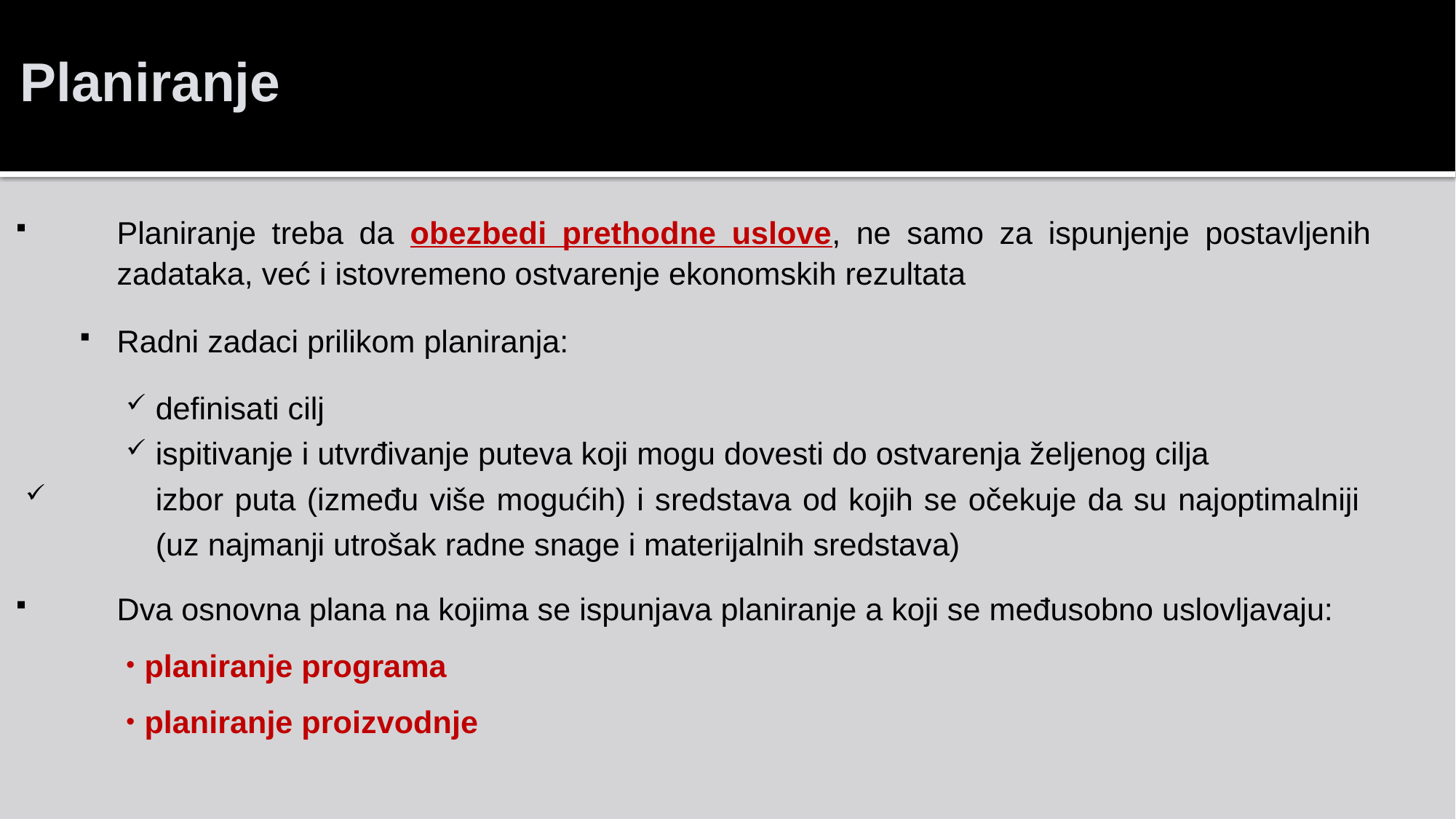

# Planiranje

Planiranje treba da obezbedi prethodne uslove, ne samo za ispunjenje postavljenih zadataka, već i istovremeno ostvarenje ekonomskih rezultata

Radni zadaci prilikom planiranja:

definisati cilj
ispitivanje i utvrđivanje puteva koji mogu dovesti do ostvarenja željenog cilja
izbor puta (između više mogućih) i sredstava od kojih se očekuje da su najoptimalniji  (uz najmanji utrošak radne snage i materijalnih sredstava)

Dva osnovna plana na kojima se ispunjava planiranje a koji se međusobno uslovljavaju:
planiranje programa
planiranje proizvodnje